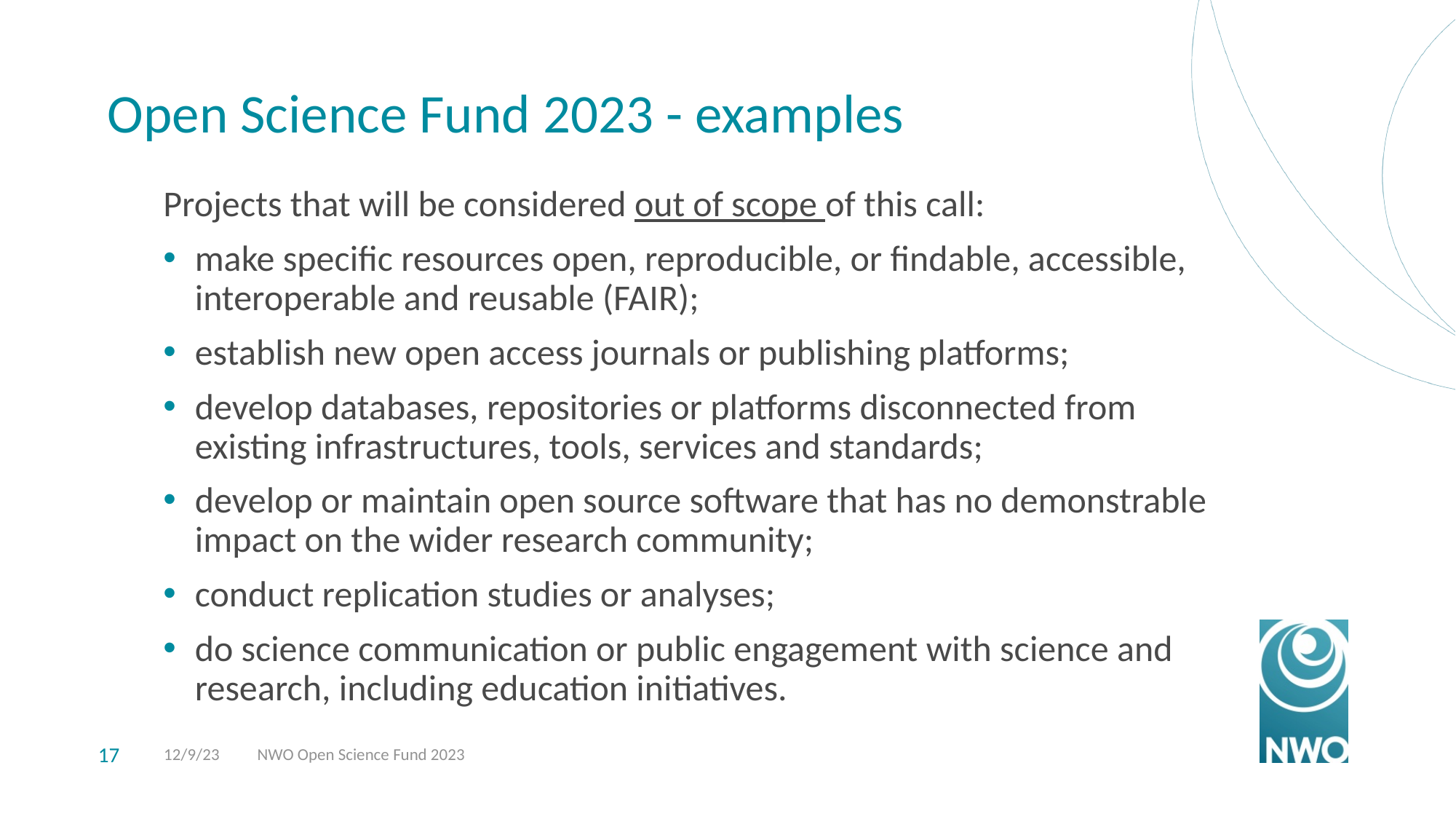

# Open Science Fund 2023 - examples
Projects that will be considered out of scope of this call:
make specific resources open, reproducible, or findable, accessible, interoperable and reusable (FAIR);
establish new open access journals or publishing platforms;
develop databases, repositories or platforms disconnected from existing infrastructures, tools, services and standards;
develop or maintain open source software that has no demonstrable impact on the wider research community;
conduct replication studies or analyses;
do science communication or public engagement with science and research, including education initiatives.
17
12/9/23
NWO Open Science Fund 2023